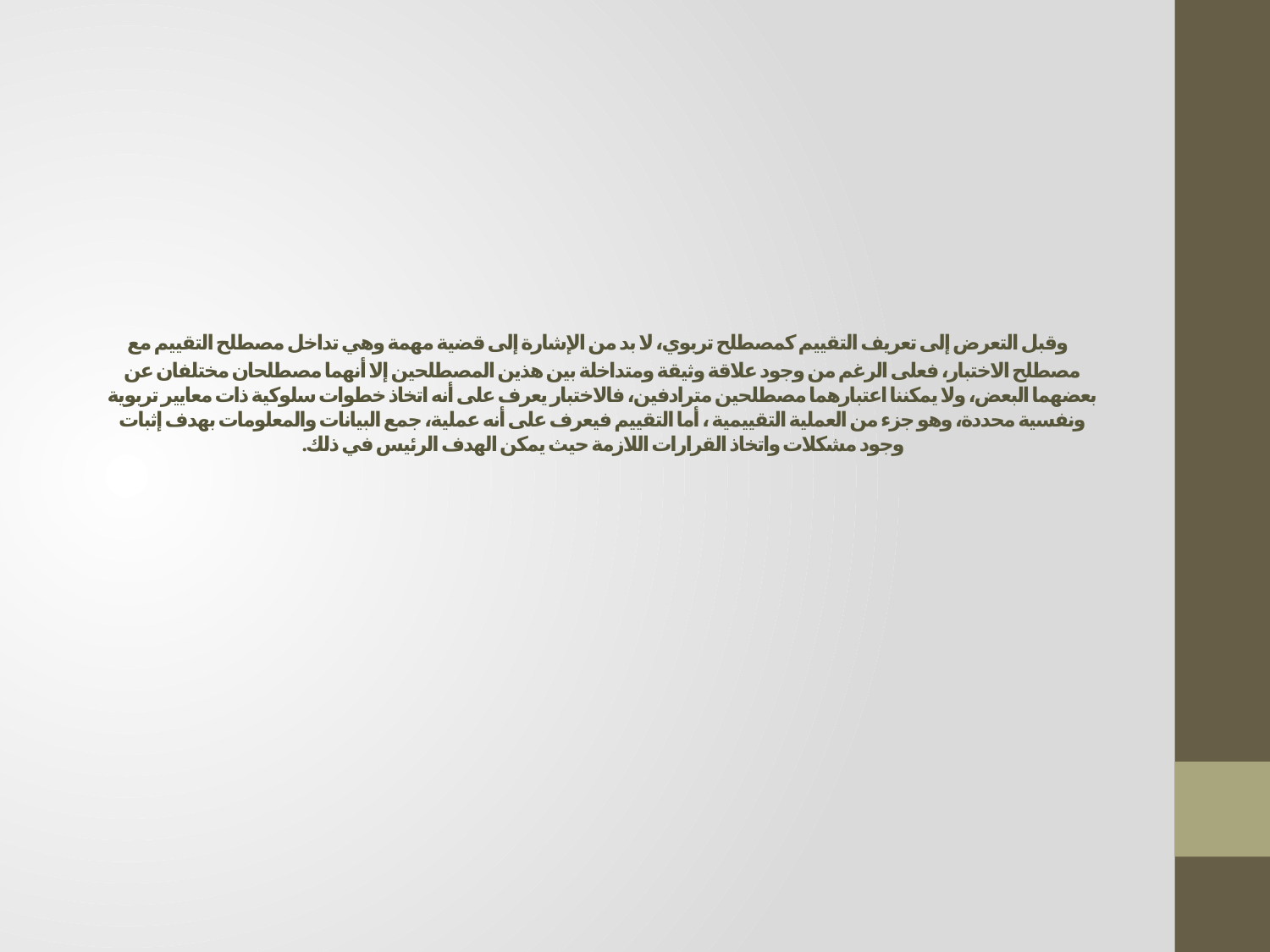

# وقبل التعرض إلى تعريف التقييم كمصطلح تربوي، لا بد من الإشارة إلى قضية مهمة وهي تداخل مصطلح التقييم مع مصطلح الاختبار، فعلى الرغم من وجود علاقة وثيقة ومتداخلة بين هذين المصطلحين إلا أنهما مصطلحان مختلفان عن بعضهما البعض، ولا يمكننا اعتبارهما مصطلحين مترادفين، فالاختبار يعرف على أنه اتخاذ خطوات سلوكية ذات معايير تربوية ونفسية محددة، وهو جزء من العملية التقييمية ، أما التقييم فيعرف على أنه عملية، جمع البيانات والمعلومات بهدف إثبات وجود مشكلات واتخاذ القرارات اللازمة حيث يمكن الهدف الرئيس في ذلك.